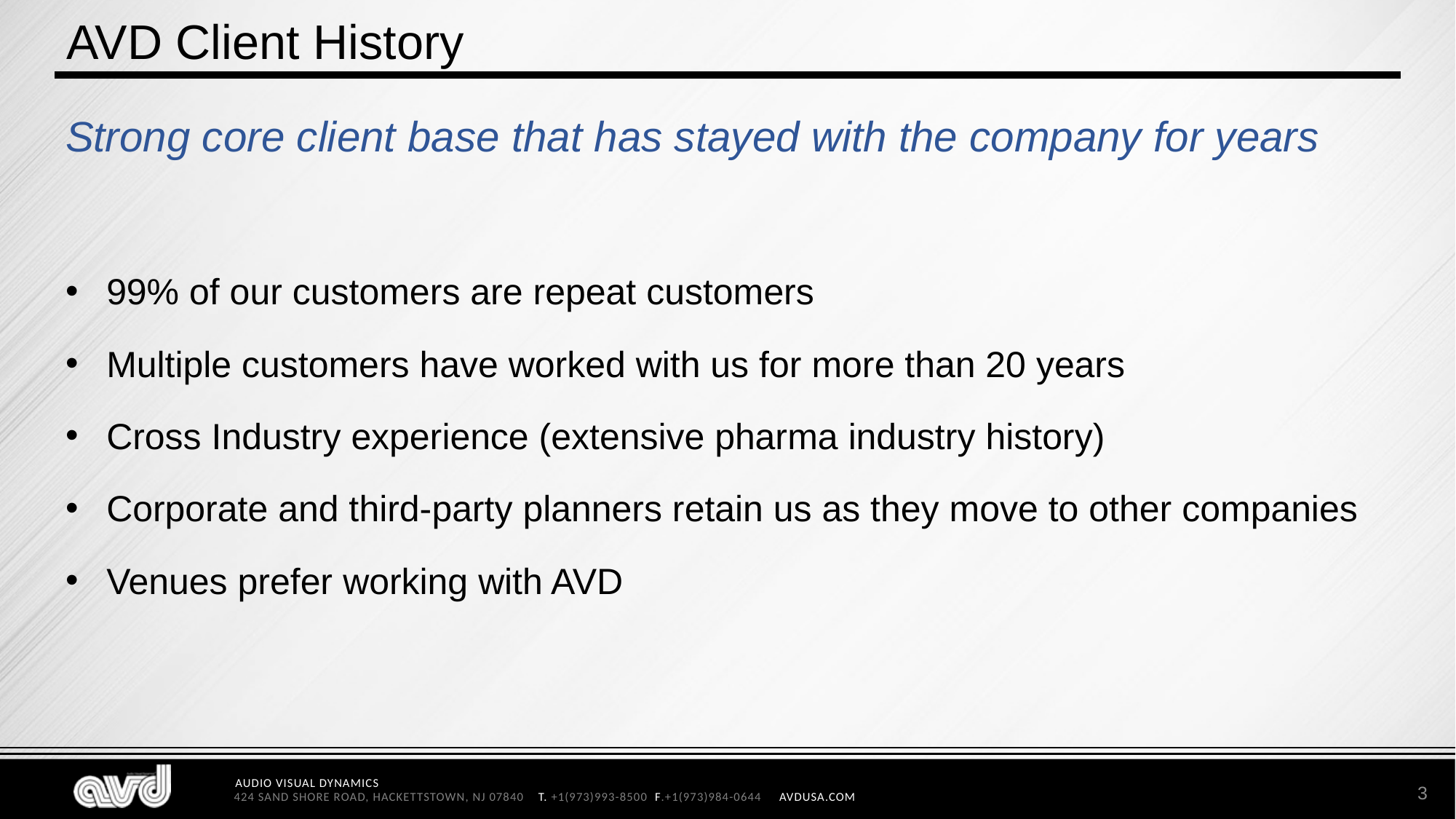

# AVD Client History
Strong core client base that has stayed with the company for years

99% of our customers are repeat customers
Multiple customers have worked with us for more than 20 years
Cross Industry experience (extensive pharma industry history)
Corporate and third-party planners retain us as they move to other companies
Venues prefer working with AVD
3